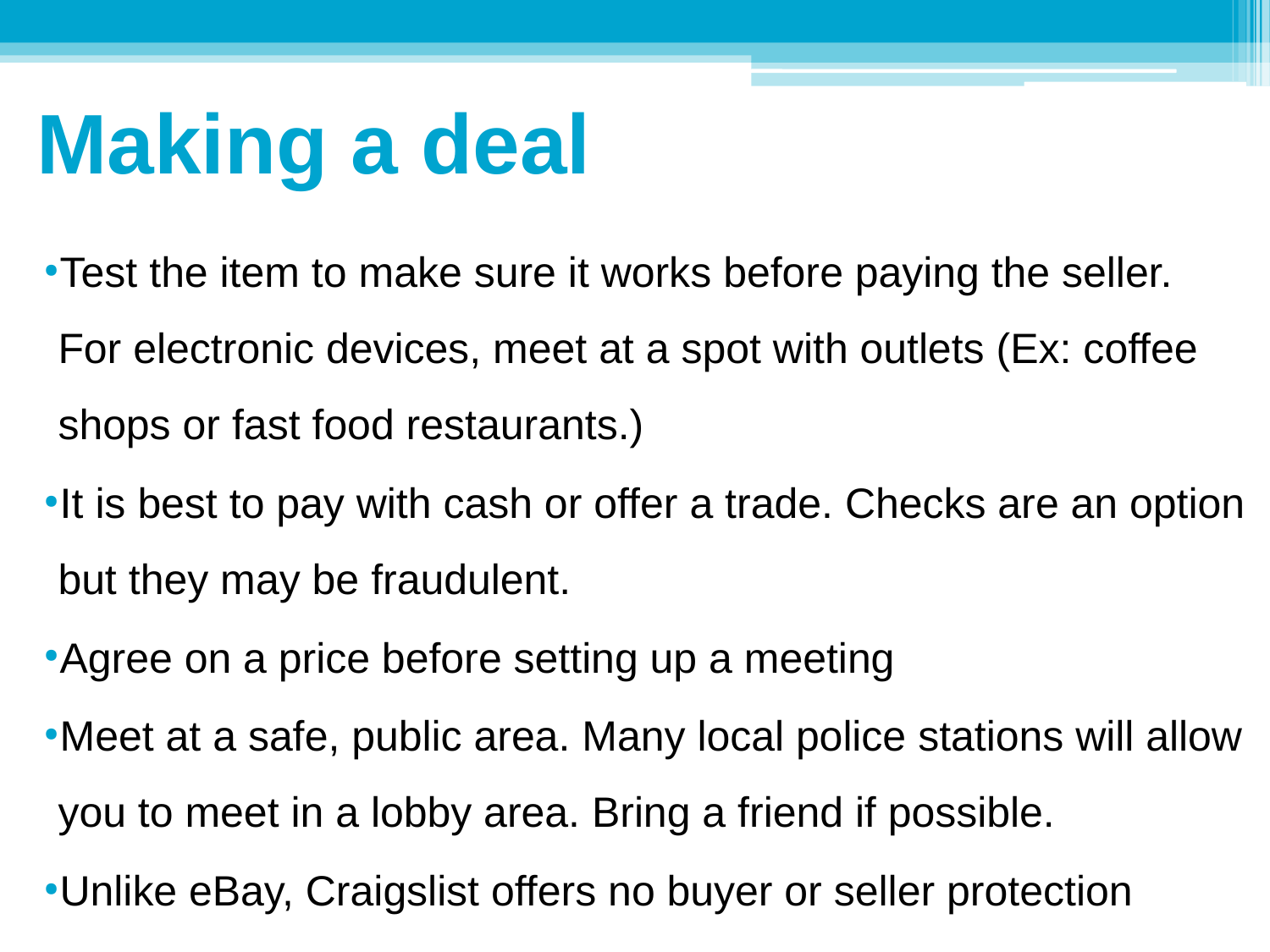

# Making a deal
Test the item to make sure it works before paying the seller.  For electronic devices, meet at a spot with outlets (Ex: coffee shops or fast food restaurants.)
It is best to pay with cash or offer a trade. Checks are an option but they may be fraudulent.
Agree on a price before setting up a meeting
Meet at a safe, public area. Many local police stations will allow you to meet in a lobby area. Bring a friend if possible.
Unlike eBay, Craigslist offers no buyer or seller protection